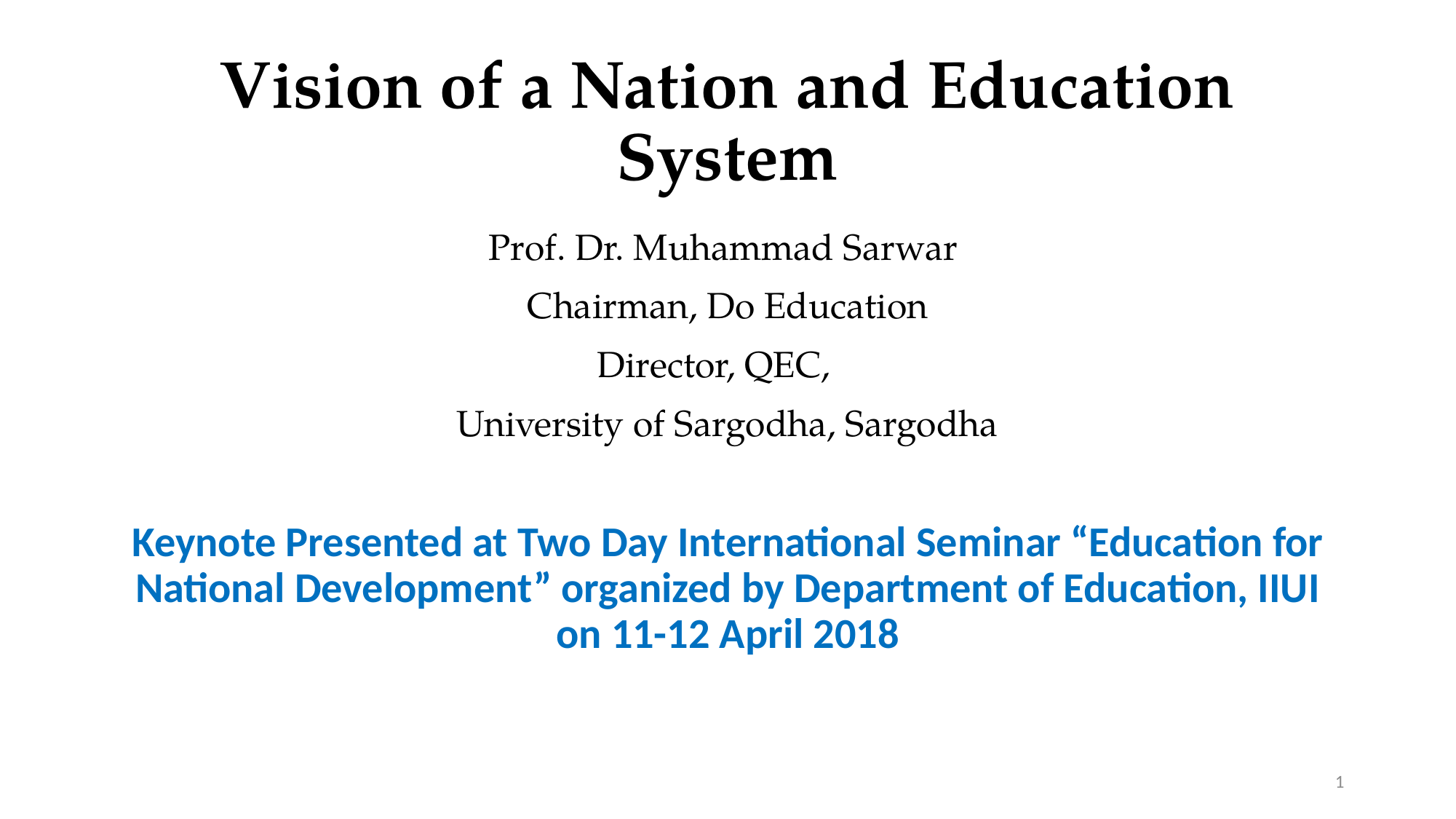

# Vision of a Nation and Education System
Prof. Dr. Muhammad Sarwar
Chairman, Do Education
Director, QEC,
University of Sargodha, Sargodha

Keynote Presented at Two Day International Seminar “Education for National Development” organized by Department of Education, IIUI on 11-12 April 2018

1